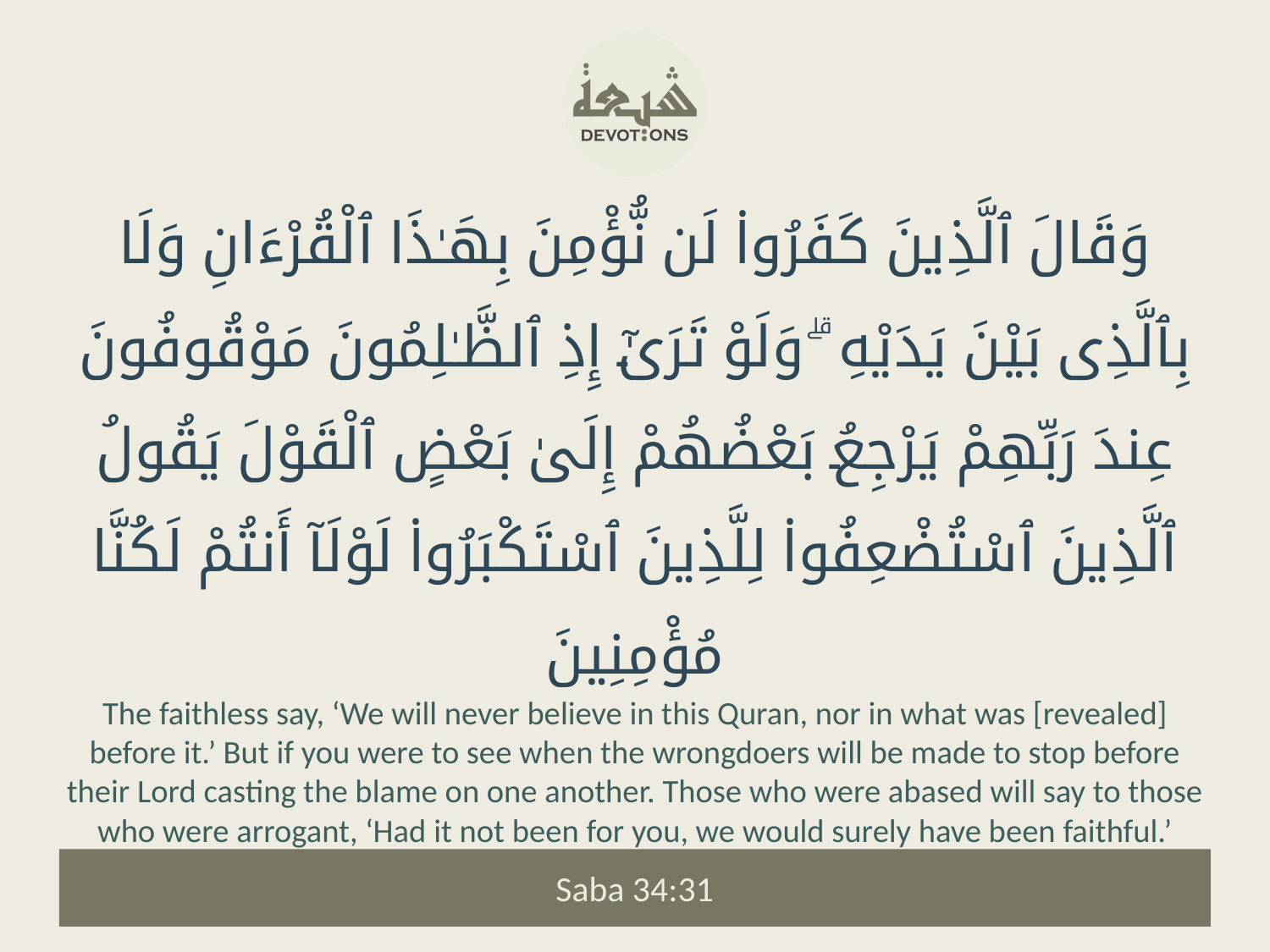

وَقَالَ ٱلَّذِينَ كَفَرُوا۟ لَن نُّؤْمِنَ بِهَـٰذَا ٱلْقُرْءَانِ وَلَا بِٱلَّذِى بَيْنَ يَدَيْهِ ۗ وَلَوْ تَرَىٰٓ إِذِ ٱلظَّـٰلِمُونَ مَوْقُوفُونَ عِندَ رَبِّهِمْ يَرْجِعُ بَعْضُهُمْ إِلَىٰ بَعْضٍ ٱلْقَوْلَ يَقُولُ ٱلَّذِينَ ٱسْتُضْعِفُوا۟ لِلَّذِينَ ٱسْتَكْبَرُوا۟ لَوْلَآ أَنتُمْ لَكُنَّا مُؤْمِنِينَ
The faithless say, ‘We will never believe in this Quran, nor in what was [revealed] before it.’ But if you were to see when the wrongdoers will be made to stop before their Lord casting the blame on one another. Those who were abased will say to those who were arrogant, ‘Had it not been for you, we would surely have been faithful.’
Saba 34:31